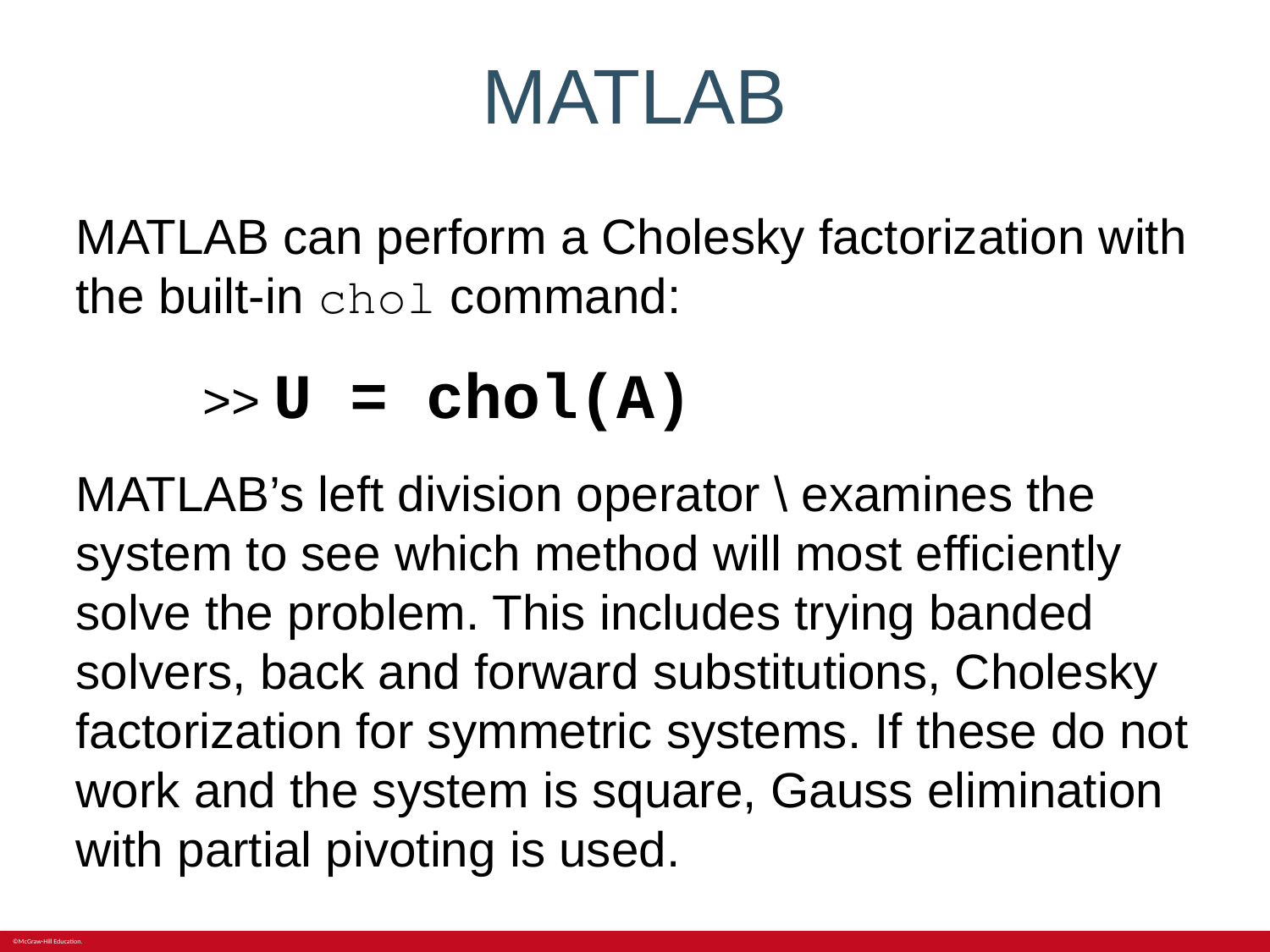

# MATLAB
MATLAB can perform a Cholesky factorization with the built-in chol command:
	>> U = chol(A)
MATLAB’s left division operator \ examines the system to see which method will most efficiently solve the problem. This includes trying banded solvers, back and forward substitutions, Cholesky factorization for symmetric systems. If these do not work and the system is square, Gauss elimination with partial pivoting is used.